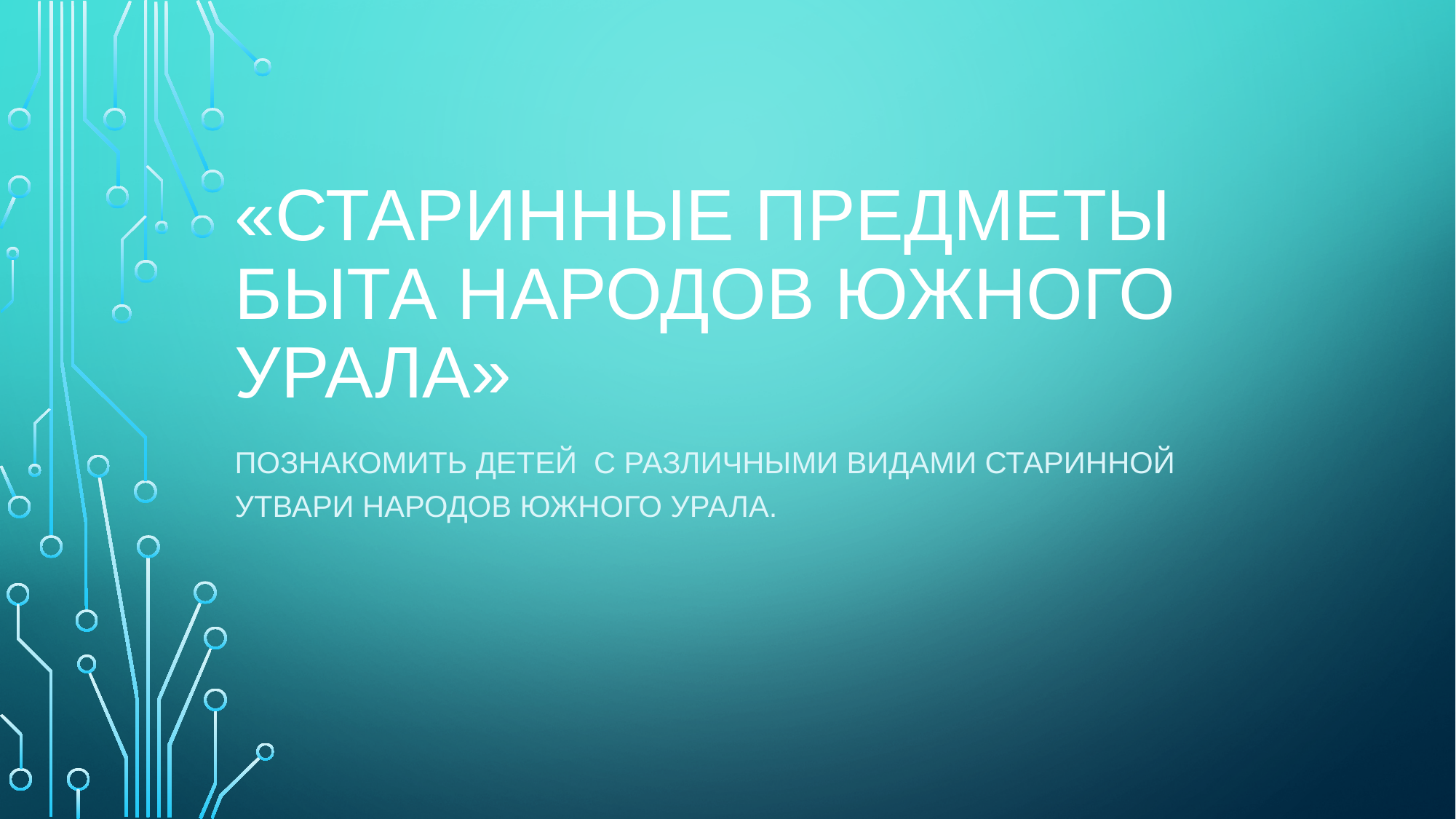

# «Старинные предметы быта народов Южного Урала»
Познакомить детей  с различными видами старинной утвари народов Южного Урала.